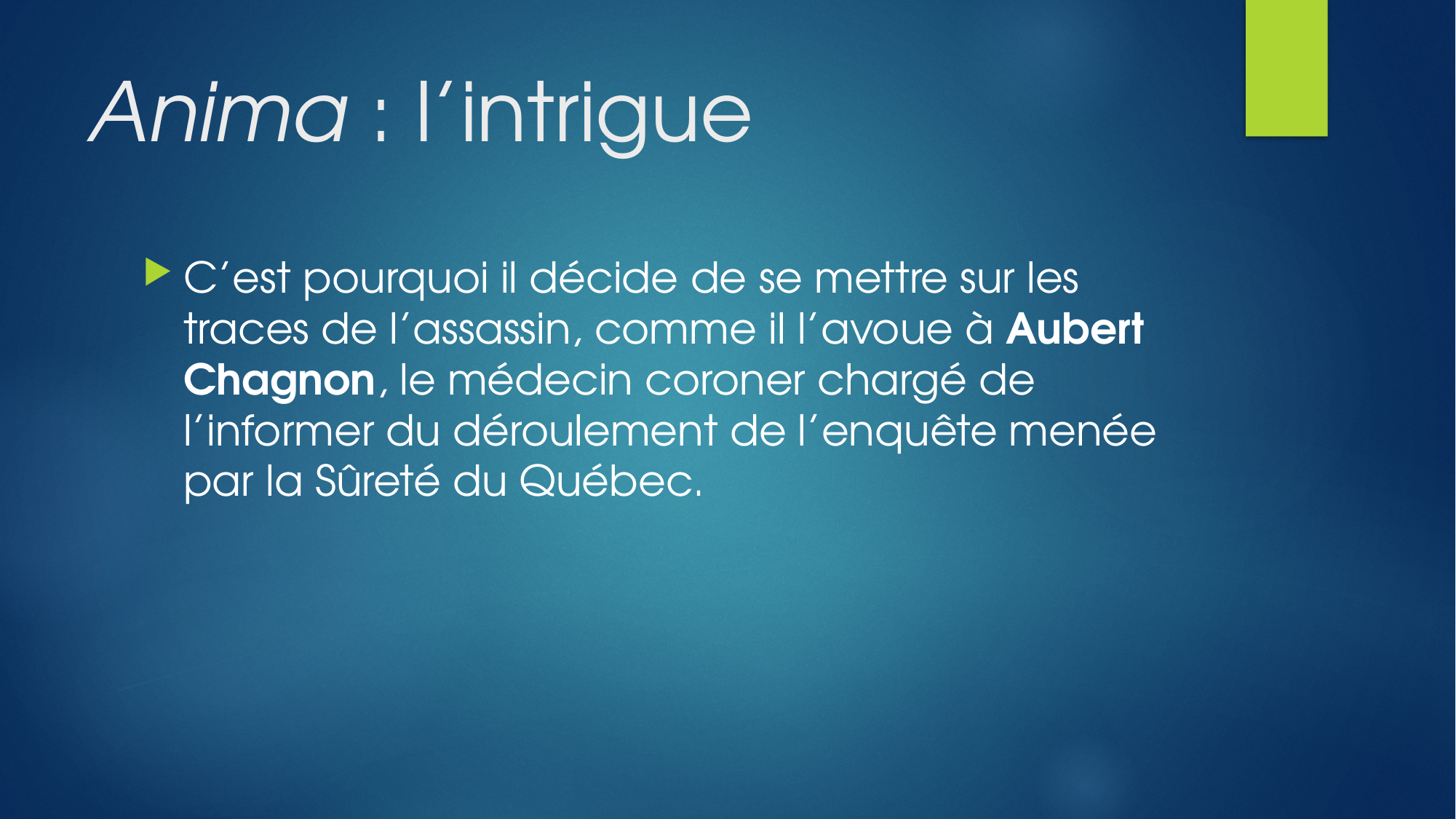

# Anima : l’intrigue
C’est pourquoi il décide de se mettre sur les traces de l’assassin, comme il l’avoue à Aubert Chagnon, le médecin coroner chargé de l’informer du déroulement de l’enquête menée par la Sûreté du Québec.